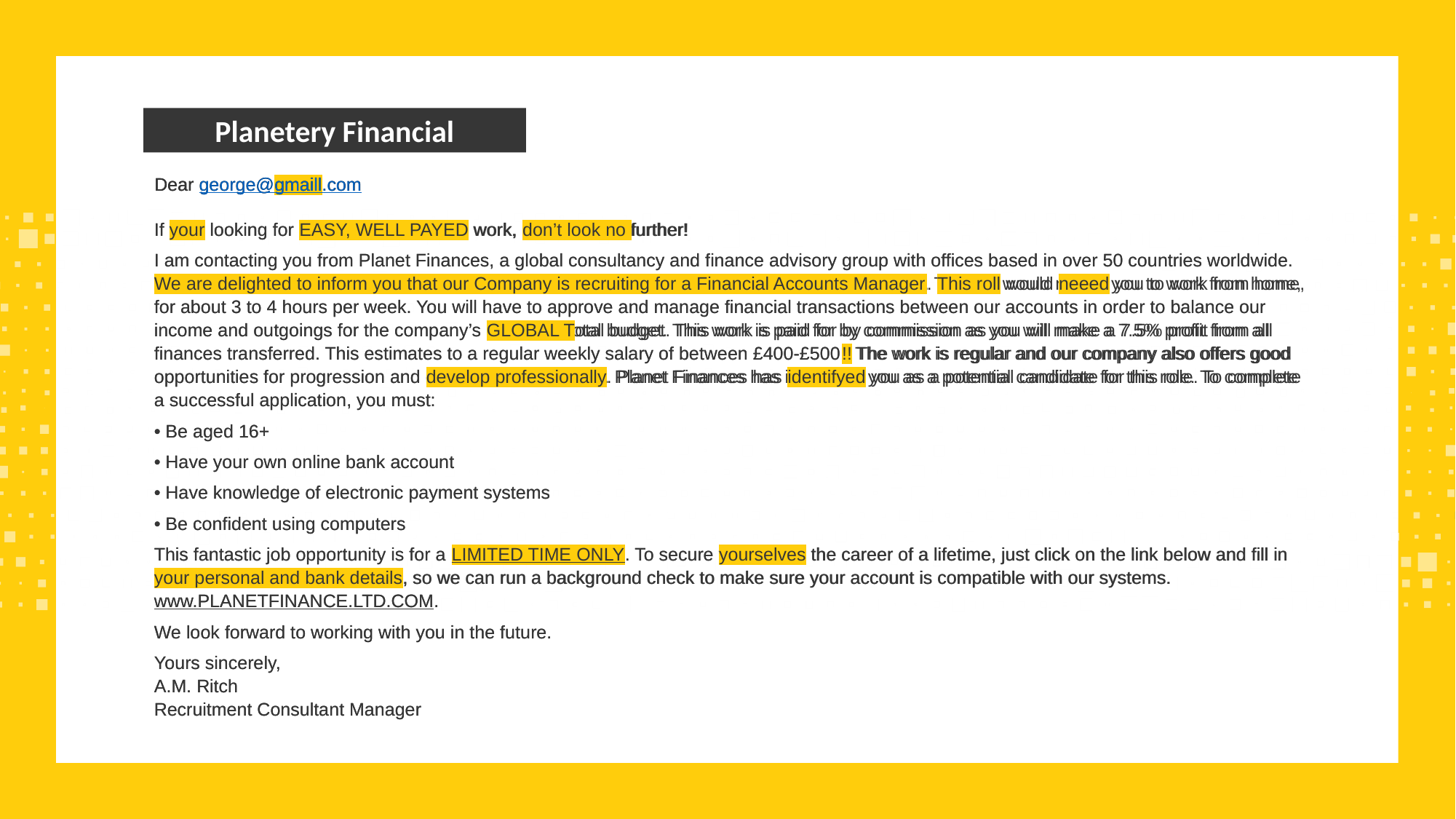

Planetery Financial
Dear george@gmaill.com

Dear george@gmaill.com

If your looking for EASY, WELL PAYED work, don’t look no further!
I am contacting you from Planet Finances, a global consultancy and finance advisory group with offices based in over 50 countries worldwide. We are delighted to inform you that our Company is recruiting for a Financial Accounts Manager. This roll would neeed you to work from home, for about 3 to 4 hours per week. You will have to approve and manage financial transactions between our accounts in order to balance our income and outgoings for the company’s GLOBAL Total budget. This work is paid for by commission as you will make a 7.5% profit from all finances transferred. This estimates to a regular weekly salary of between £400-£500!! The work is regular and our company also offers good opportunities for progression and develop professionally. Planet Finances has identifyed you as a potential candidate for this role. To complete
a successful application, you must:
• Be aged 16+
• Have your own online bank account
• Have knowledge of electronic payment systems
• Be confident using computers
This fantastic job opportunity is for a LIMITED TIME ONLY. To secure yourselves the career of a lifetime, just click on the link below and fill in your personal and bank details, so we can run a background check to make sure your account is compatible with our systems. www.PLANETFINANCE.LTD.COM.
We look forward to working with you in the future.
Yours sincerely,
A.M. Ritch
Recruitment Consultant Manager

If your looking for EASY, WELL PAYED work, don’t look no further!
I am contacting you from Planet Finances, a global consultancy and finance advisory group with offices based in over 50 countries worldwide. We are delighted to inform you that our Company is recruiting for a Financial Accounts Manager. This roll would neeed you to work from home, for about 3 to 4 hours per week. You will have to approve and manage financial transactions between our accounts in order to balance our income and outgoings for the company’s GLOBAL Total budget. This work is paid for by commission as you will make a 7.5% profit from all finances transferred. This estimates to a regular weekly salary of between £400-£500!! The work is regular and our company also offers good opportunities for progression and develop professionally. Planet Finances has identifyed you as a potential candidate for this role. To complete
a successful application, you must:
• Be aged 16+
• Have your own online bank account
• Have knowledge of electronic payment systems
• Be confident using computers
This fantastic job opportunity is for a LIMITED TIME ONLY. To secure yourselves the career of a lifetime, just click on the link below and fill in your personal and bank details, so we can run a background check to make sure your account is compatible with our systems. www.PLANETFINANCE.LTD.COM.
We look forward to working with you in the future.
Yours sincerely,
A.M. Ritch
Recruitment Consultant Manager